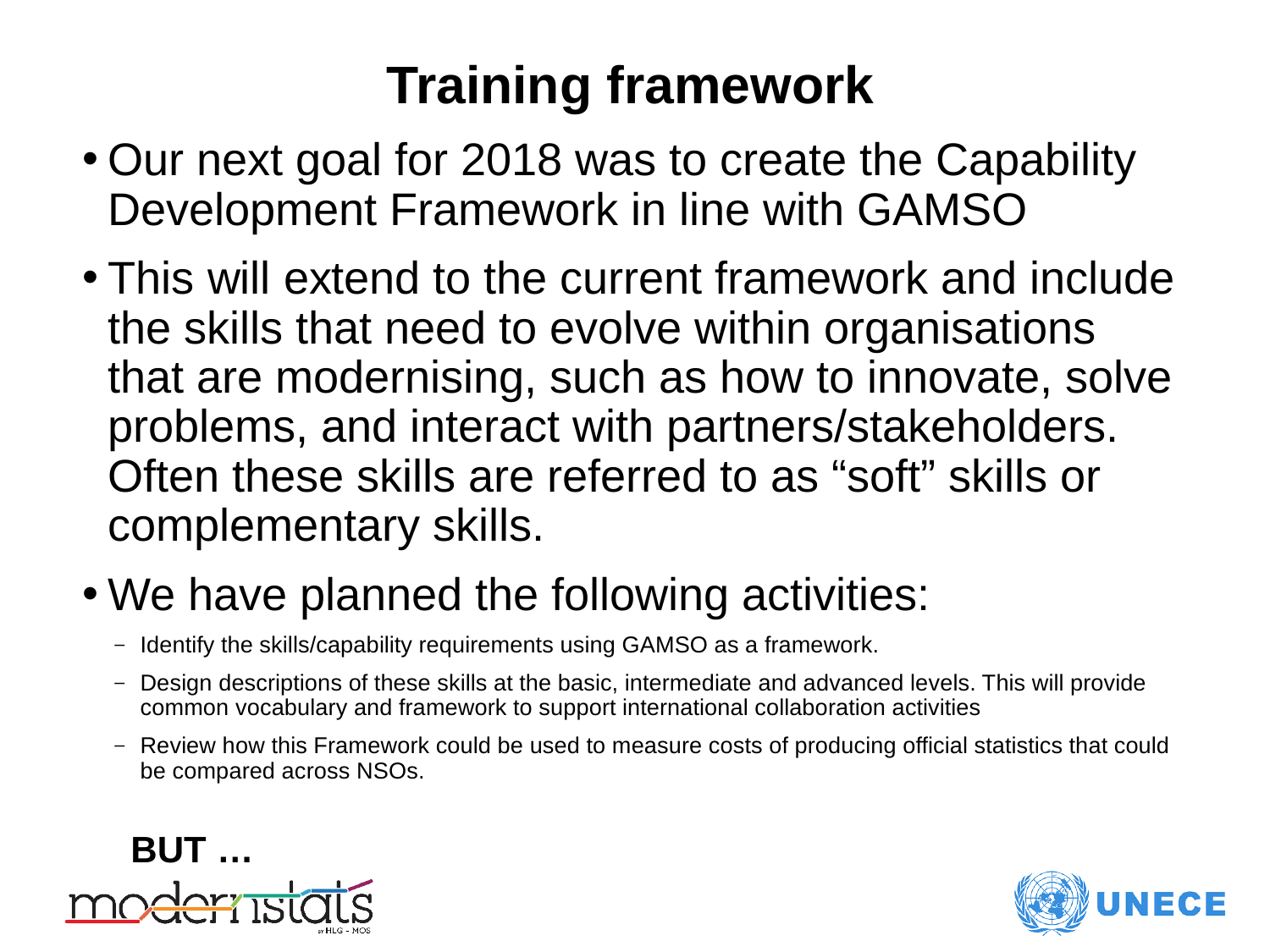

# Training framework
Our next goal for 2018 was to create the Capability Development Framework in line with GAMSO
This will extend to the current framework and include the skills that need to evolve within organisations that are modernising, such as how to innovate, solve problems, and interact with partners/stakeholders. Often these skills are referred to as “soft” skills or complementary skills.
We have planned the following activities:
Identify the skills/capability requirements using GAMSO as a framework.
Design descriptions of these skills at the basic, intermediate and advanced levels. This will provide common vocabulary and framework to support international collaboration activities
Review how this Framework could be used to measure costs of producing official statistics that could be compared across NSOs.

BUT …